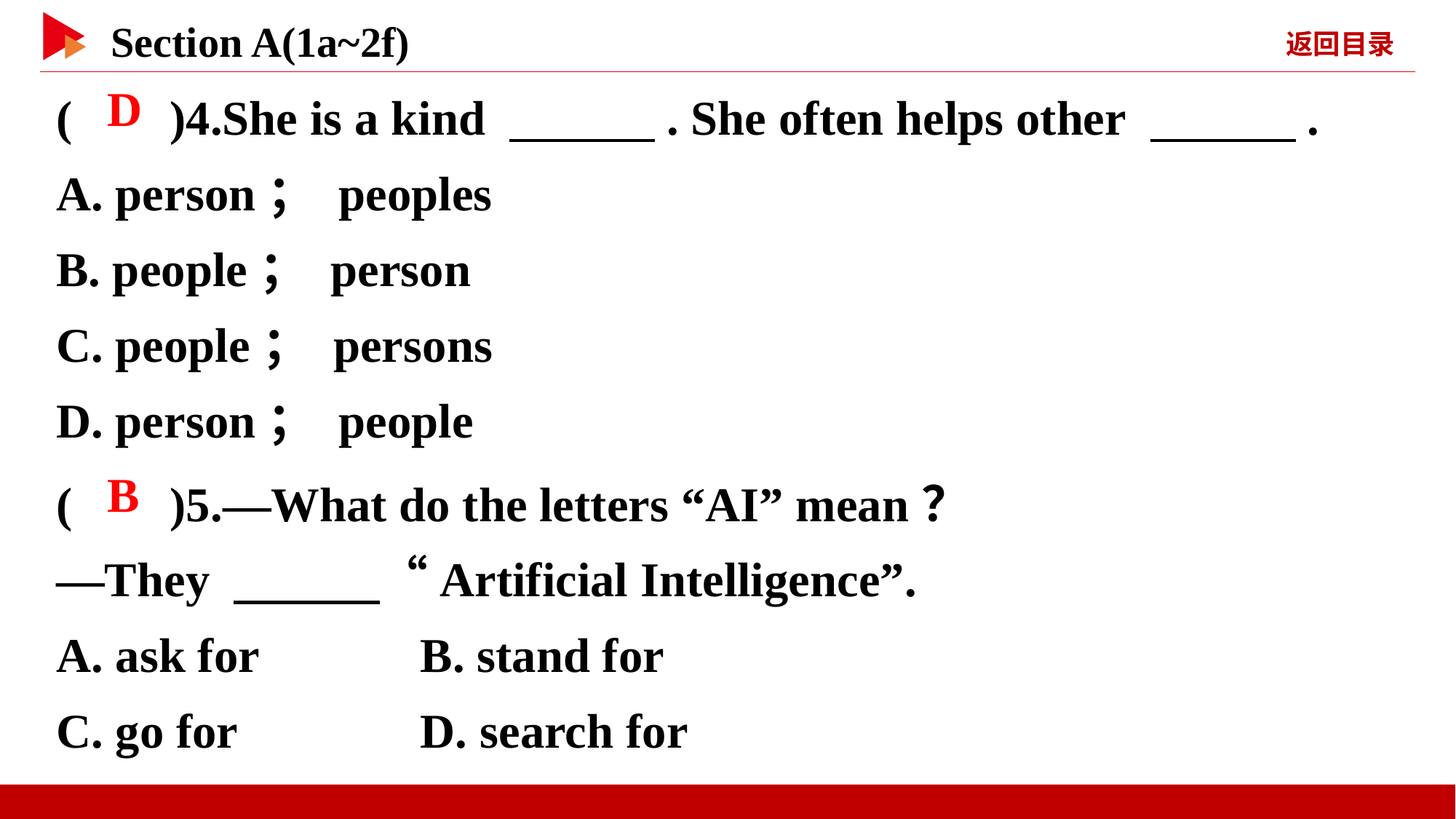

(        )4.She is a kind 　　　. She often helps other 　　　.
A. person； peoples
B. people； person
C. people； persons
D. person； people
   D
(        )5.—What do the letters “AI” mean？
—They 　　　“Artificial Intelligence”.
A. ask for	            B. stand for
C. go for	            D. search for
   B